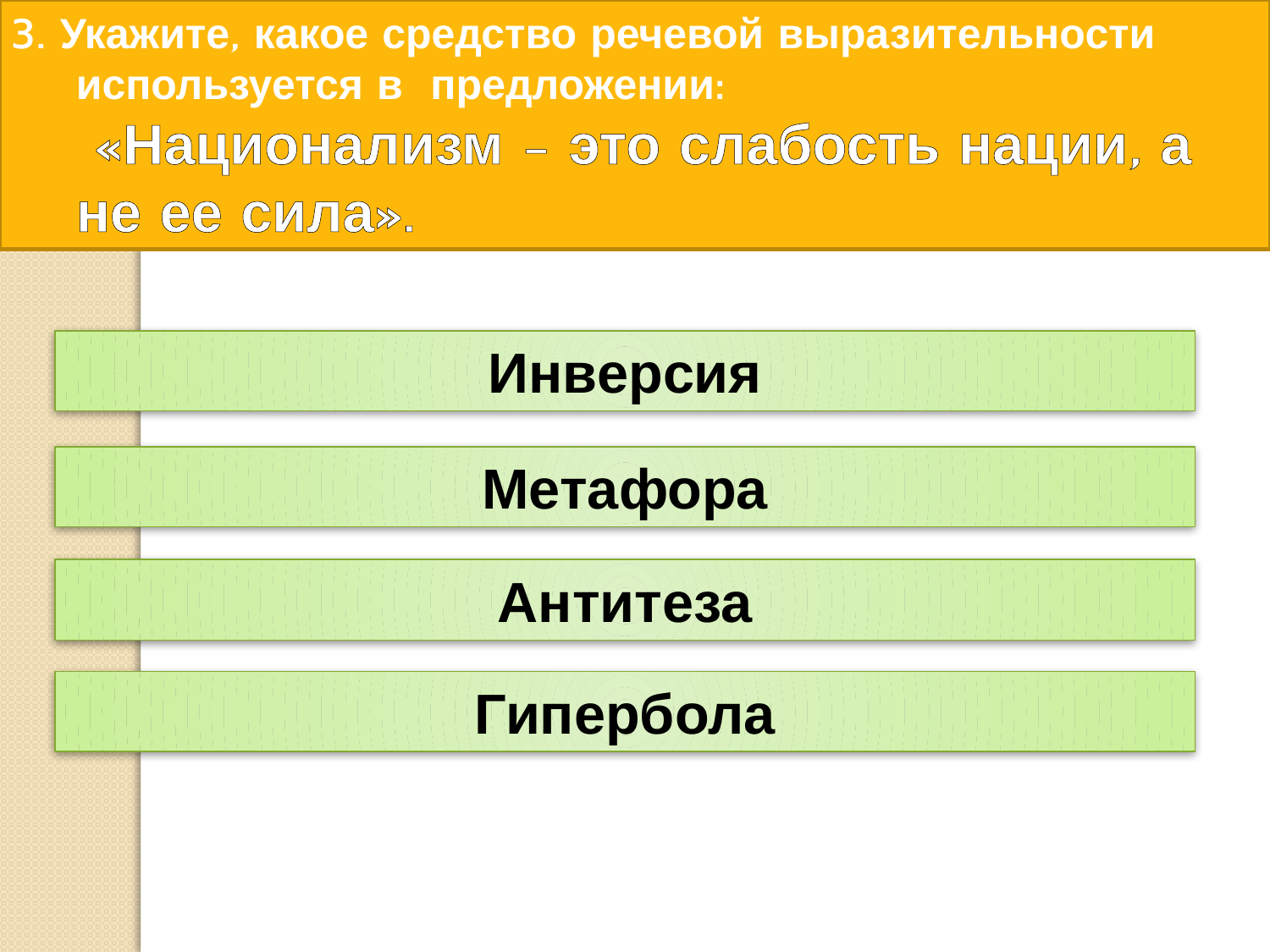

3. Укажите, какое средство речевой выразительности используется в  предложении:
      «Национализм – это слабость нации, а не ее сила».
Инверсия
Метафора
Антитеза
Гипербола